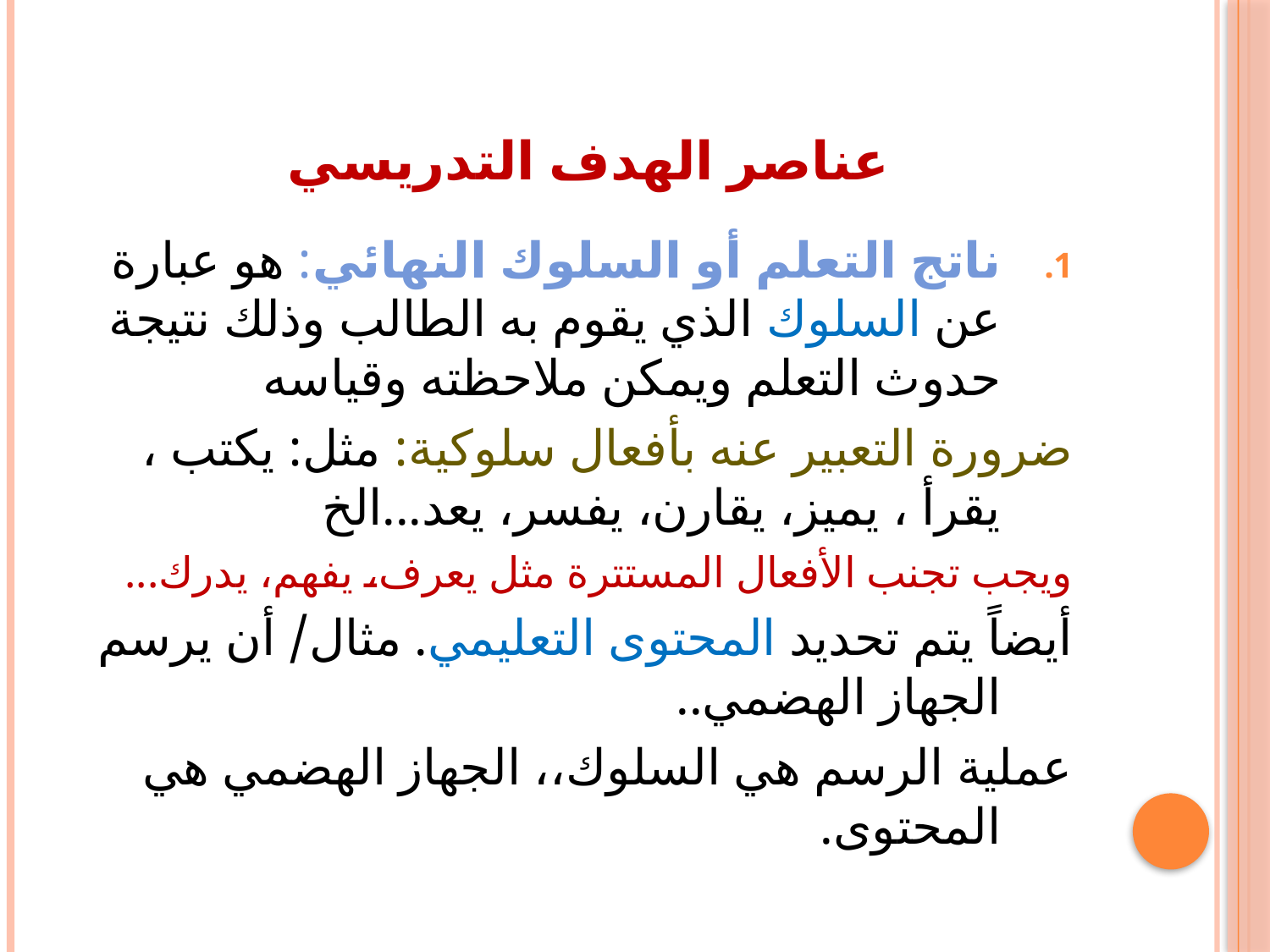

# عناصر الهدف التدريسي
ناتج التعلم أو السلوك النهائي: هو عبارة عن السلوك الذي يقوم به الطالب وذلك نتيجة حدوث التعلم ويمكن ملاحظته وقياسه
ضرورة التعبير عنه بأفعال سلوكية: مثل: يكتب ، يقرأ ، يميز، يقارن، يفسر، يعد...الخ
ويجب تجنب الأفعال المستترة مثل يعرف، يفهم، يدرك...
أيضاً يتم تحديد المحتوى التعليمي. مثال/ أن يرسم الجهاز الهضمي..
عملية الرسم هي السلوك،، الجهاز الهضمي هي المحتوى.